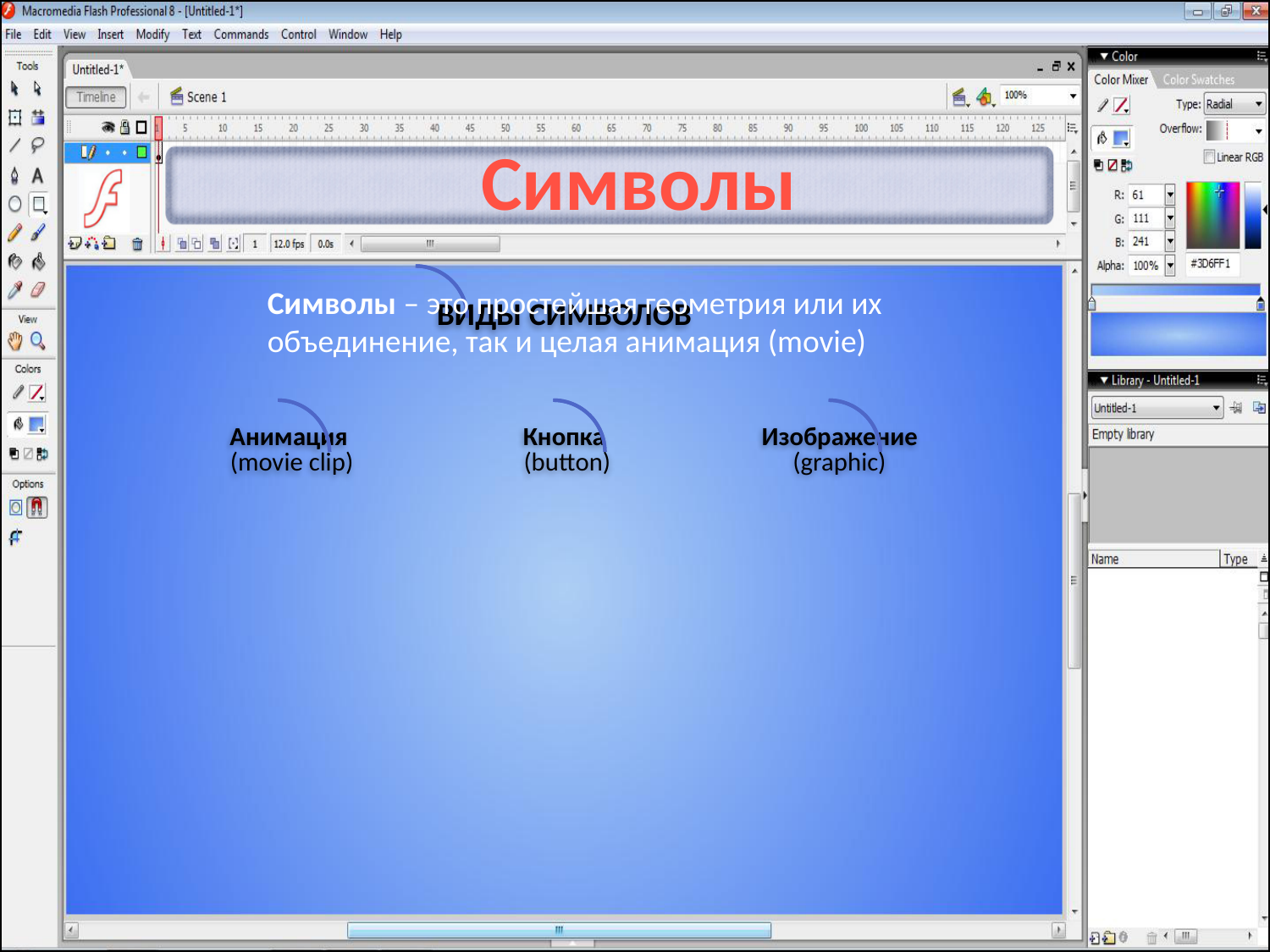

Символы
ВИДЫ СИМВОЛОВ
Анимация
 (movie clip)
Кнопка
 (button)
Изображение (graphic)
Символы – это простейшая геометрия или их объединение, так и целая анимация (movie)